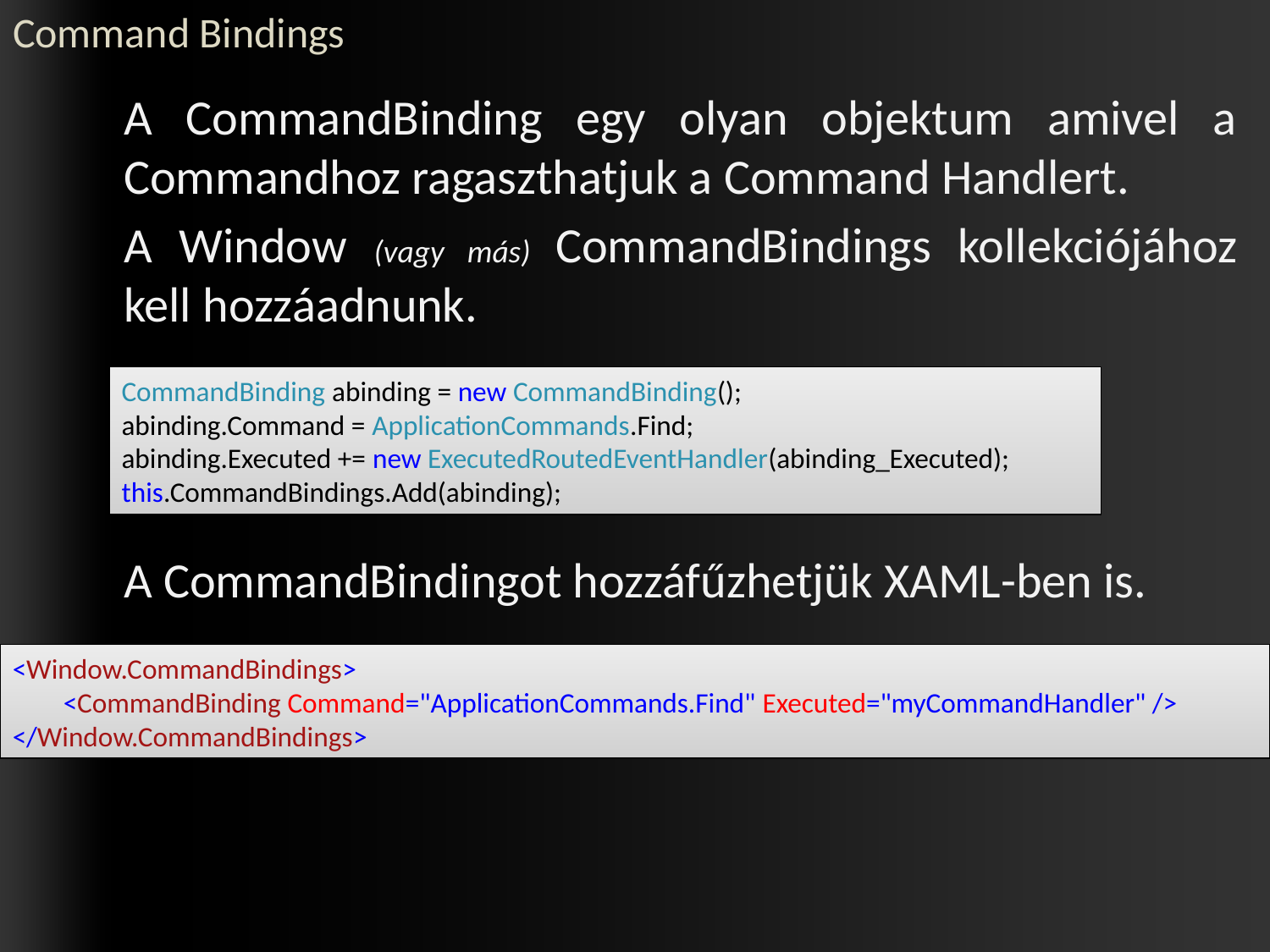

# Command Bindings
	A CommandBinding egy olyan objektum amivel a Commandhoz ragaszthatjuk a Command Handlert.
	A Window (vagy más) CommandBindings kollekciójához kell hozzáadnunk.

	A CommandBindingot hozzáfűzhetjük XAML-ben is.
CommandBinding abinding = new CommandBinding();
abinding.Command = ApplicationCommands.Find;
abinding.Executed += new ExecutedRoutedEventHandler(abinding_Executed);
this.CommandBindings.Add(abinding);
<Window.CommandBindings>
        <CommandBinding Command="ApplicationCommands.Find" Executed="myCommandHandler" />
</Window.CommandBindings>